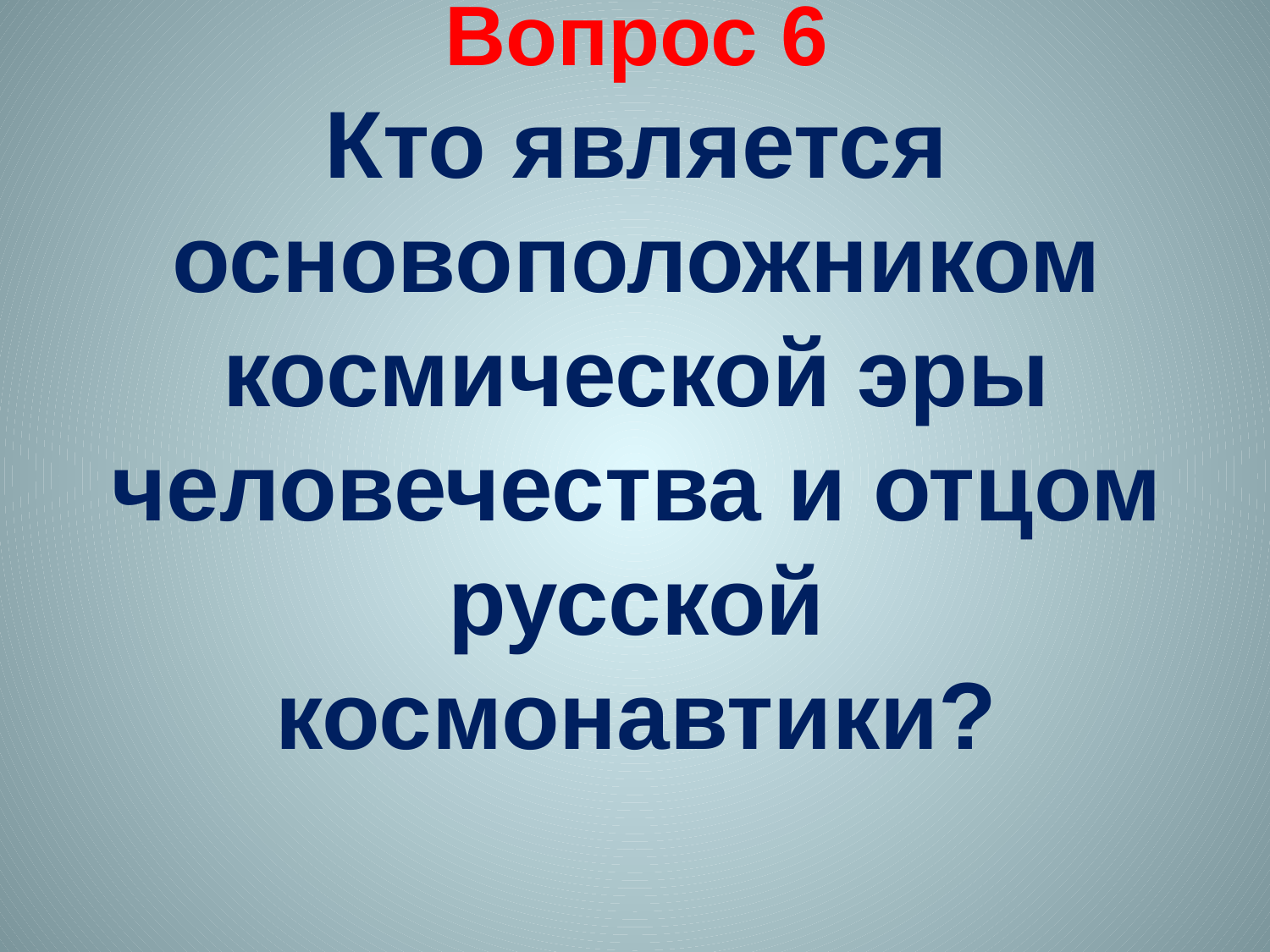

# Вопрос 6 Кто является основоположником космической эры человечества и отцом русской космонавтики?